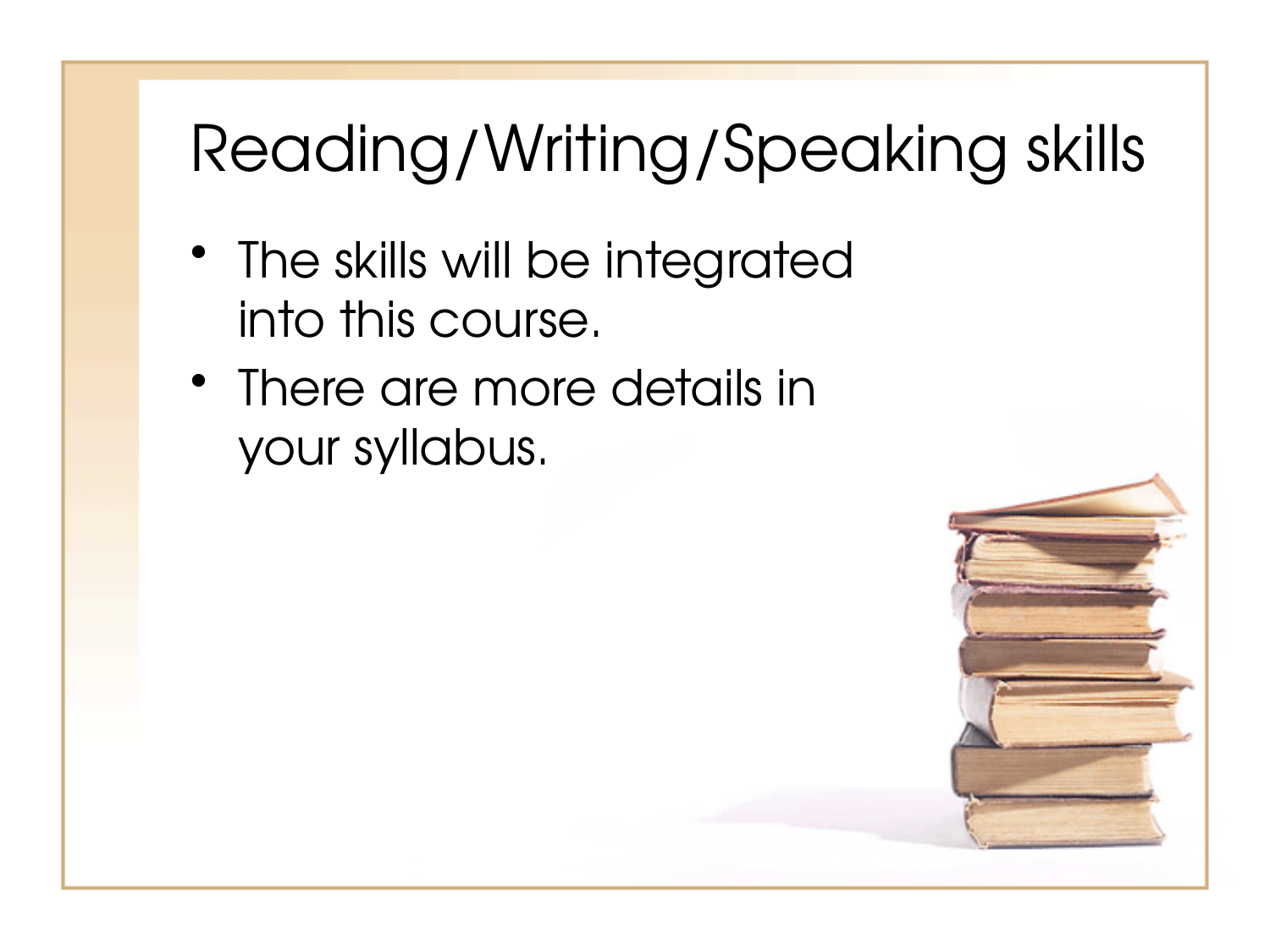

# Reading/Writing/Speaking skills
The skills will be integrated into this course.
There are more details in your syllabus.